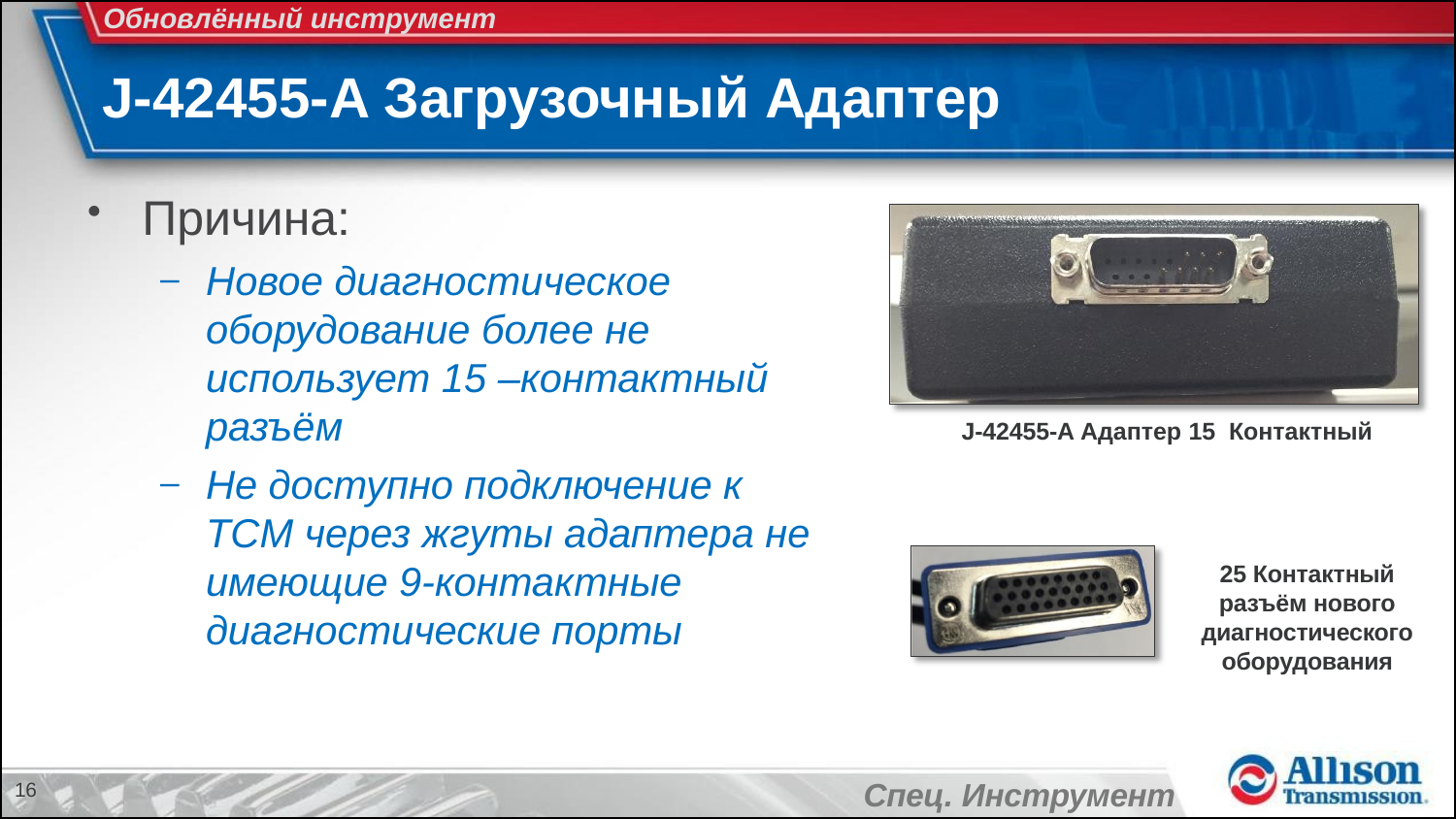

Обновлённый инструмент
# J-42455-A Загрузочный Адаптер
Причина:
Новое диагностическое оборудование более не использует 15 –контактный разъём
Не доступно подключение к TCM через жгуты адаптера не имеющие 9-контактные диагностические порты

J-42455-A Адаптер 15  Контактный

25 Контактный разъём нового диагностического оборудования

16
Спец. Инструмент